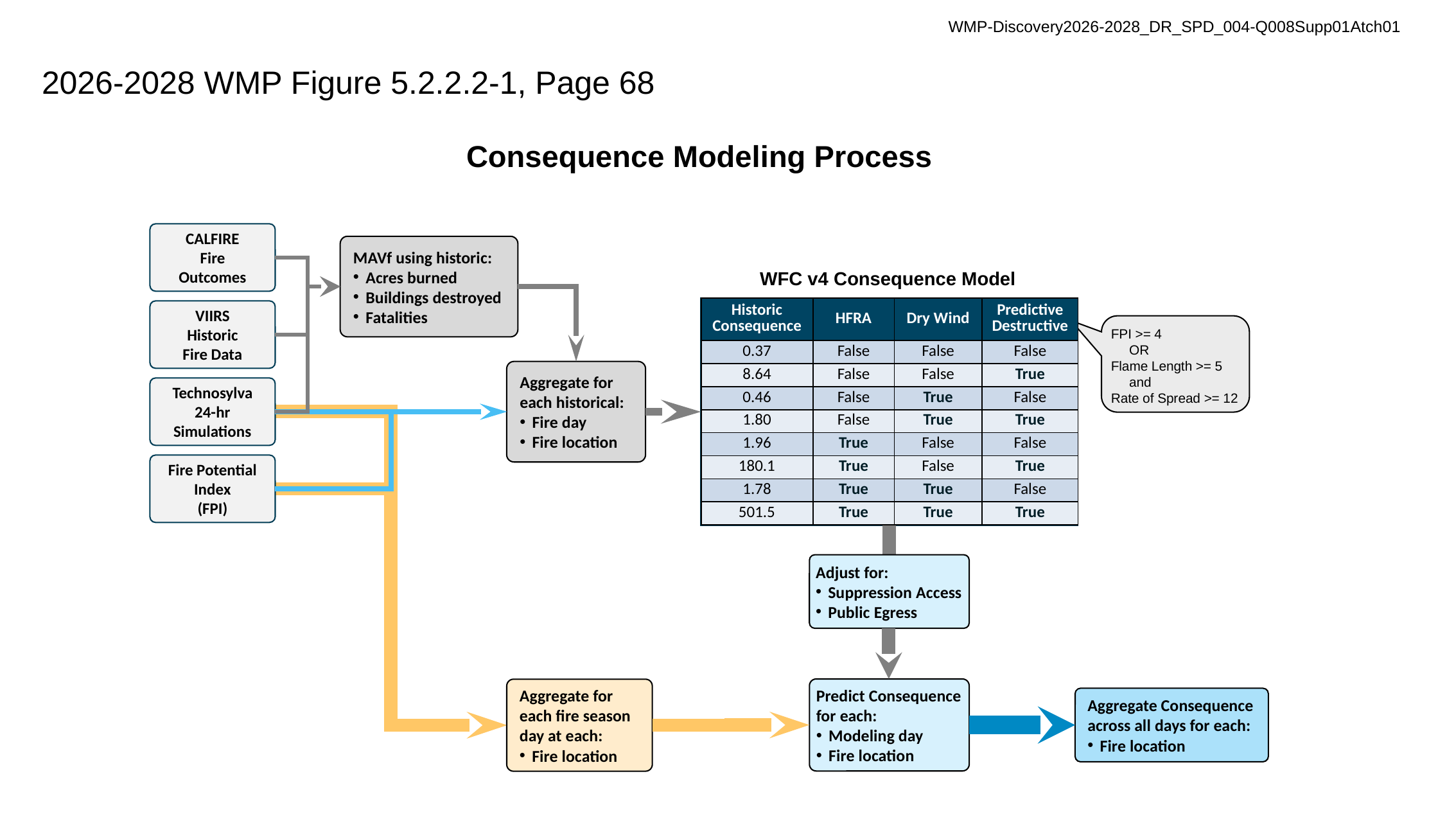

WMP-Discovery2026-2028_DR_SPD_004-Q008Supp01Atch01
# 2026-2028 WMP Figure 5.2.2.2-1, Page 68
Consequence Modeling Process
CALFIRE
Fire
Outcomes
VIIRS
Historic
Fire Data
Technosylva 24-hr Simulations
Fire Potential Index
(FPI)
MAVf using historic:
Acres burned
Buildings destroyed
Fatalities

FPI >= 4
	OR
Flame Length >= 5
	and
Rate of Spread >= 12
Aggregate for each historical:
Fire day
Fire location
Adjust for:
Suppression Access
Public Egress
Predict Consequence for each:
Modeling day
Fire location
Aggregate for each fire season day at each:
Fire location
Aggregate Consequence across all days for each:
Fire location
WFC v4 Consequence Model
| Historic Consequence | HFRA | Dry Wind | Predictive Destructive |
| --- | --- | --- | --- |
| 0.37 | False | False | False |
| 8.64 | False | False | True |
| 0.46 | False | True | False |
| 1.80 | False | True | True |
| 1.96 | True | False | False |
| 180.1 | True | False | True |
| 1.78 | True | True | False |
| 501.5 | True | True | True |